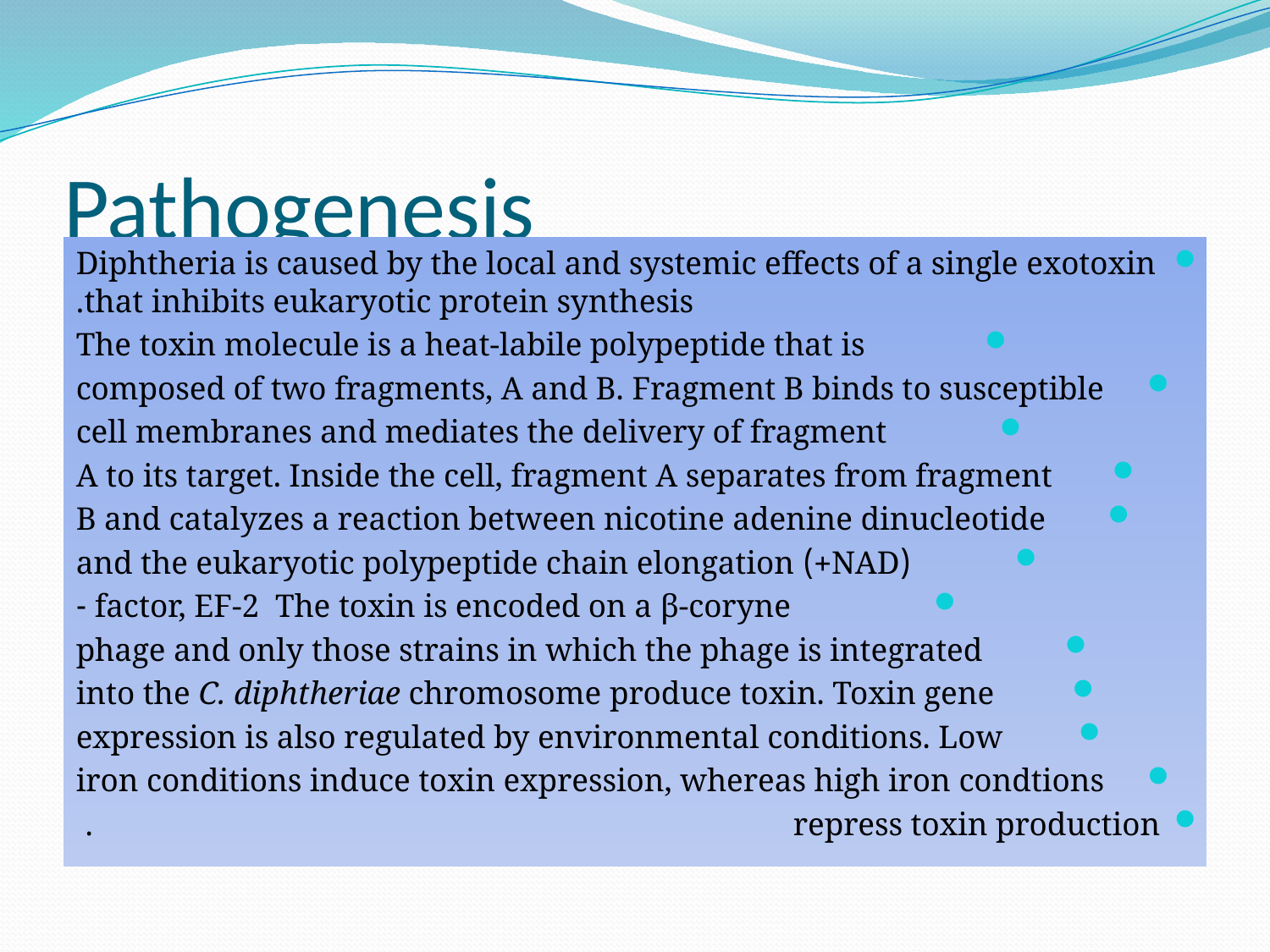

# Pathogenesis
Diphtheria is caused by the local and systemic effects of a single exotoxin that inhibits eukaryotic protein synthesis.
The toxin molecule is a heat-labile polypeptide that is
composed of two fragments, A and B. Fragment B binds to susceptible
cell membranes and mediates the delivery of fragment
A to its target. Inside the cell, fragment A separates from fragment
B and catalyzes a reaction between nicotine adenine dinucleotide
(NAD+) and the eukaryotic polypeptide chain elongation
factor, EF-2  The toxin is encoded on a β-coryne -
phage and only those strains in which the phage is integrated
into the C. diphtheriae chromosome produce toxin. Toxin gene
expression is also regulated by environmental conditions. Low
iron conditions induce toxin expression, whereas high iron condtions
repress toxin production                                                                                       .